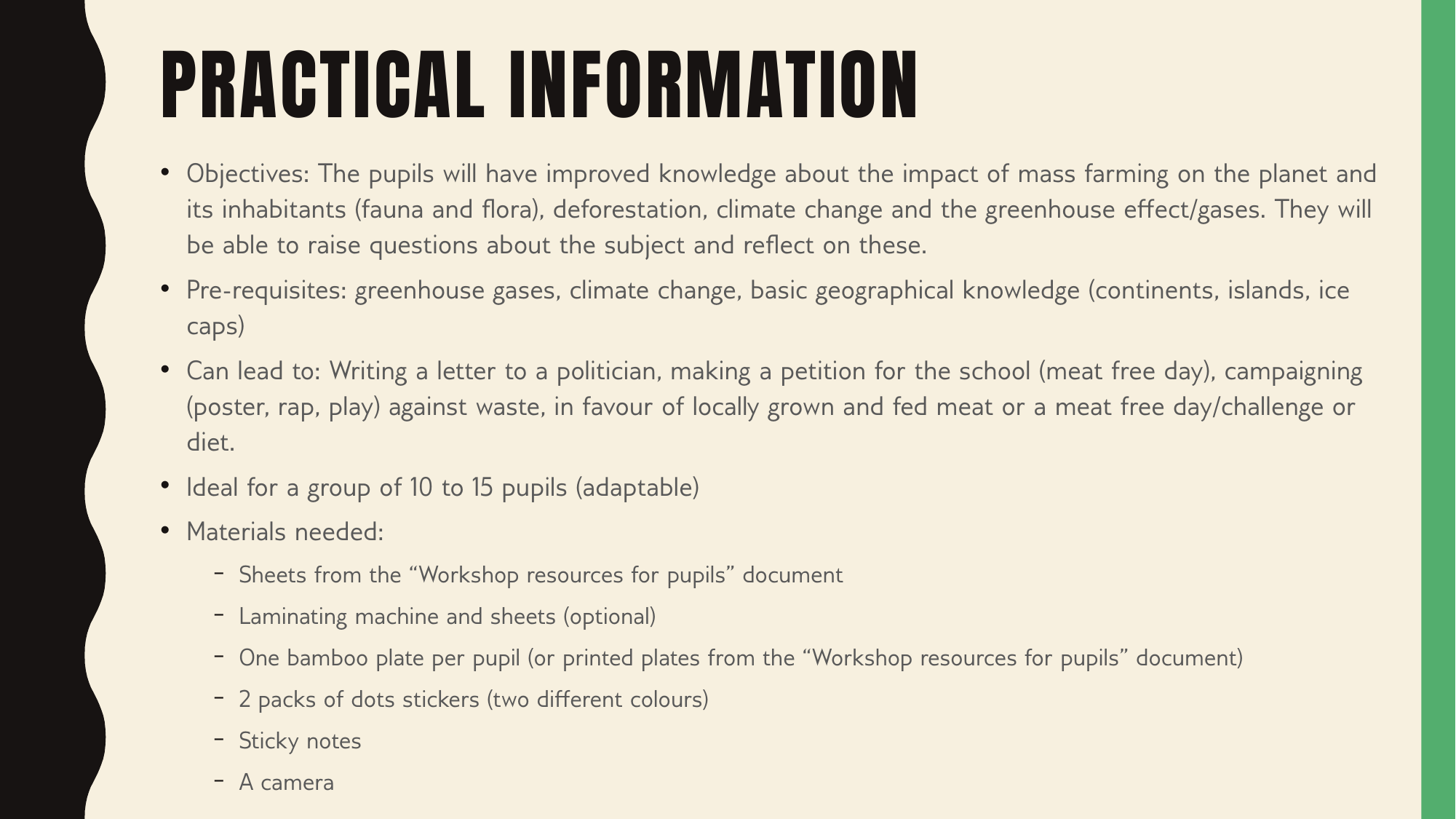

# Practical information
Objectives: The pupils will have improved knowledge about the impact of mass farming on the planet and its inhabitants (fauna and flora), deforestation, climate change and the greenhouse effect/gases. They will be able to raise questions about the subject and reflect on these.
Pre-requisites: greenhouse gases, climate change, basic geographical knowledge (continents, islands, ice caps)
Can lead to: Writing a letter to a politician, making a petition for the school (meat free day), campaigning (poster, rap, play) against waste, in favour of locally grown and fed meat or a meat free day/challenge or diet.
Ideal for a group of 10 to 15 pupils (adaptable)
Materials needed:
Sheets from the “Workshop resources for pupils” document
Laminating machine and sheets (optional)
One bamboo plate per pupil (or printed plates from the “Workshop resources for pupils” document)
2 packs of dots stickers (two different colours)
Sticky notes
A camera